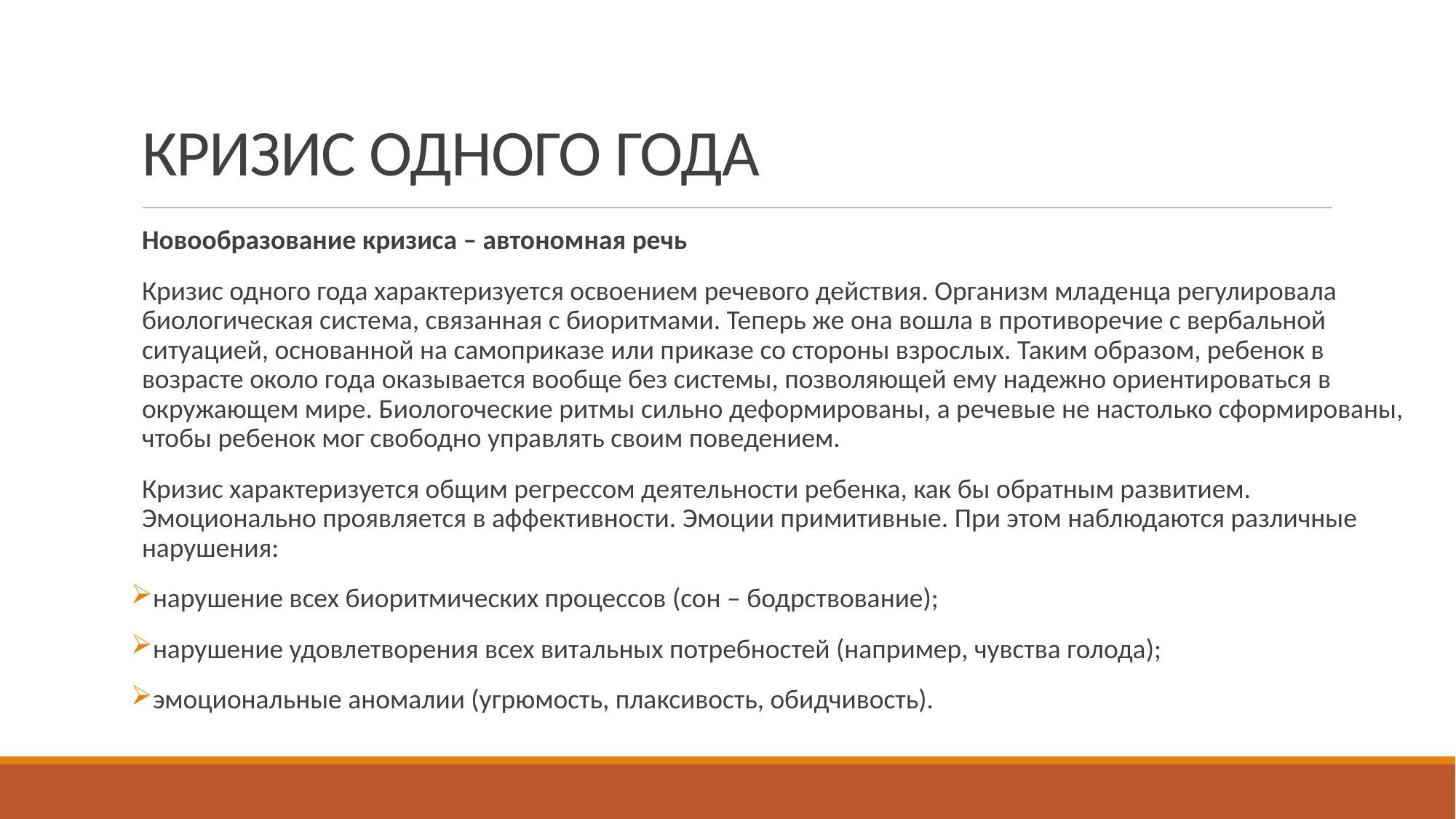

# КРИЗИС ОДНОГО ГОДА
Новообразование кризиса – автономная речь
Кризис одного года характеризуется освоением речевого действия. Организм младенца регулировала биологическая система, связанная с биоритмами. Теперь же она вошла в противоречие с вербальной ситуацией, основанной на самоприказе или приказе со стороны взрослых. Таким образом, ребенок в возрасте около года оказывается вообще без системы, позволяющей ему надежно ориентироваться в окружающем мире. Биологоческие ритмы сильно деформированы, а речевые не настолько сформированы, чтобы ребенок мог свободно управлять своим поведением.
Кризис характеризуется общим регрессом деятельности ребенка, как бы обратным развитием. Эмоционально проявляется в аффективности. Эмоции примитивные. При этом наблюдаются различные нарушения:
нарушение всех биоритмических процессов (сон – бодрствование);
нарушение удовлетворения всех витальных потребностей (например, чувства голода);
эмоциональные аномалии (угрюмость, плаксивость, обидчивость).